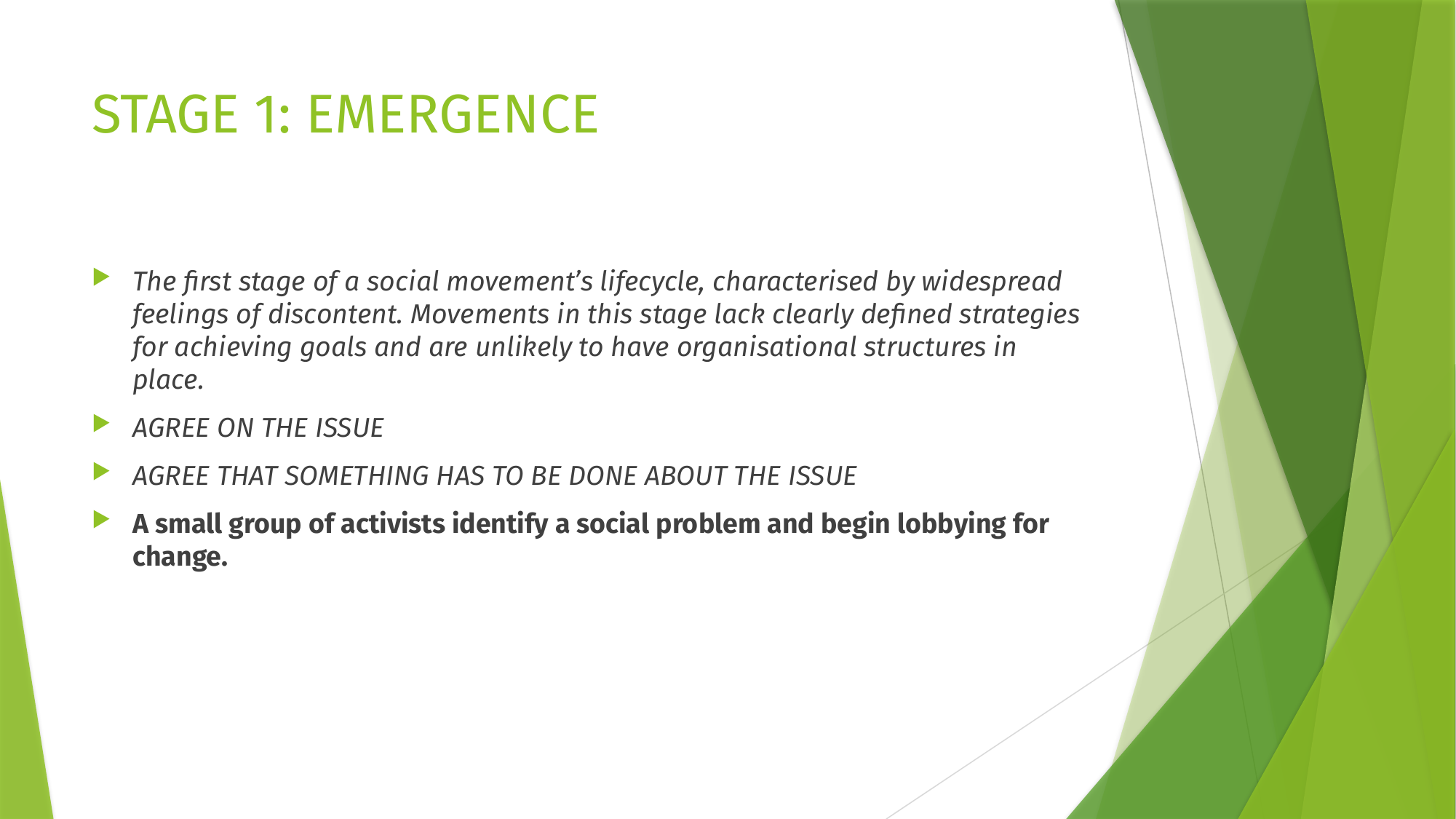

# STAGE 1: EMERGENCE
The first stage of a social movement’s lifecycle, characterised by widespread feelings of discontent. Movements in this stage lack clearly defined strategies for achieving goals and are unlikely to have organisational structures in place.
AGREE ON THE ISSUE
AGREE THAT SOMETHING HAS TO BE DONE ABOUT THE ISSUE
A small group of activists identify a social problem and begin lobbying for change.